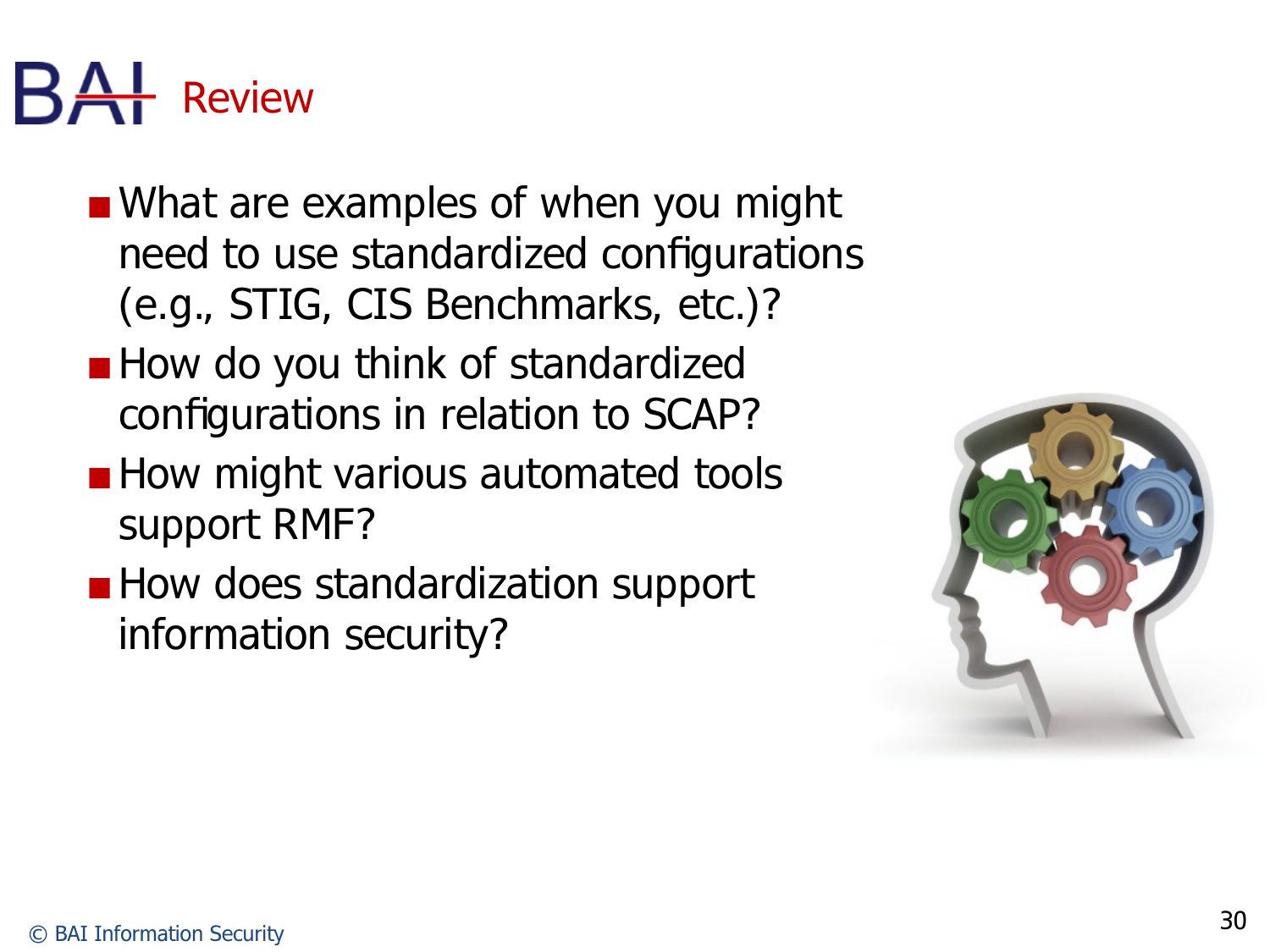

# Review
What are examples of when you might need to use standardized configurations (e.g., STIG, CIS Benchmarks, etc.)?
How do you think of standardized configurations in relation to SCAP?
How might various automated tools support RMF?
How does standardization support information security?